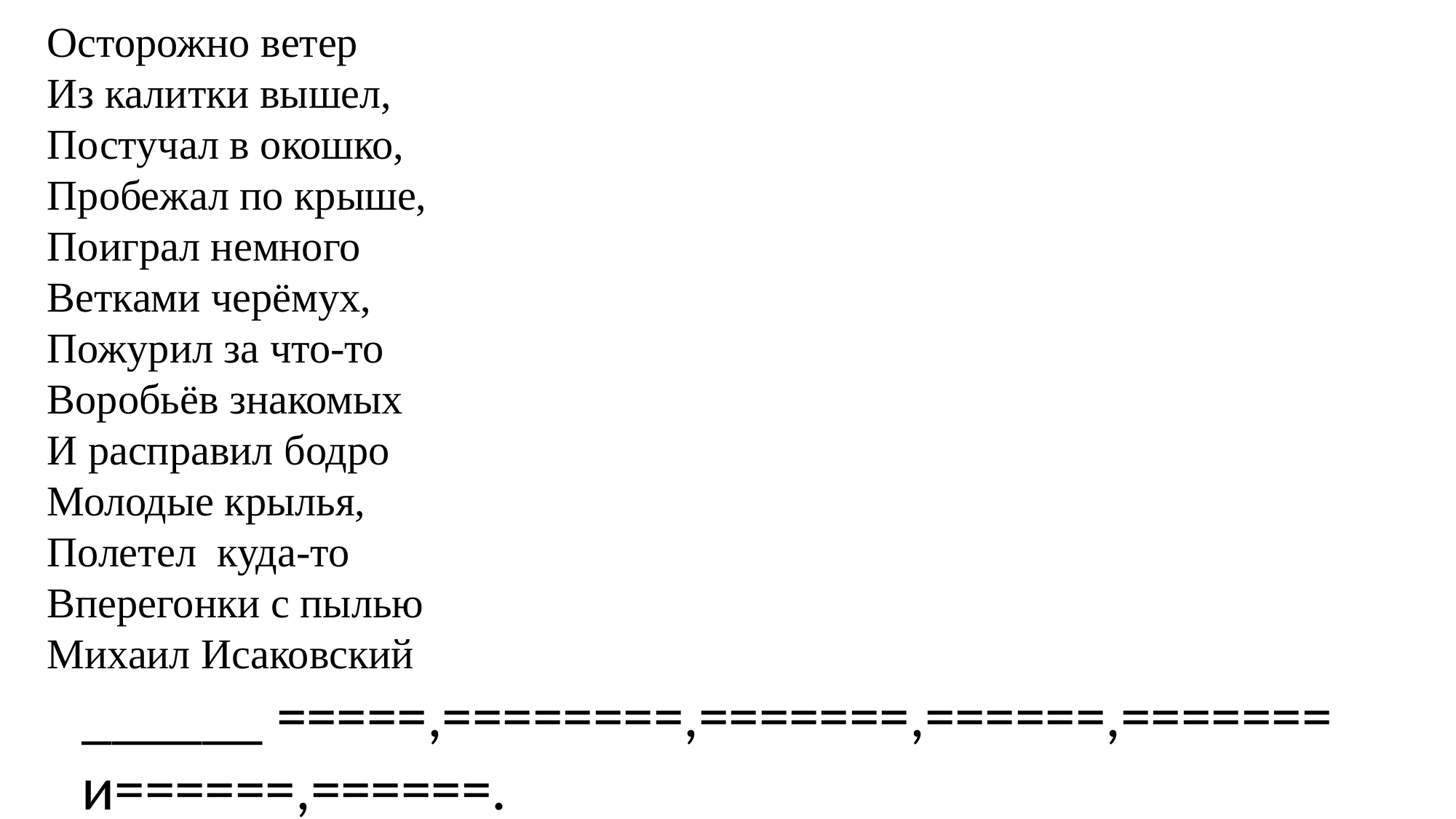

Осторожно ветер
Из калитки вышел,
Постучал в окошко,
Пробежал по крыше,
Поиграл немного
Ветками черёмух,
Пожурил за что-то
Воробьёв знакомых
И расправил бодро
Молодые крылья,
Полетел  куда-то
Вперегонки с пылью
Михаил Исаковский
______ =====,========,=======,======,======= и======,======.